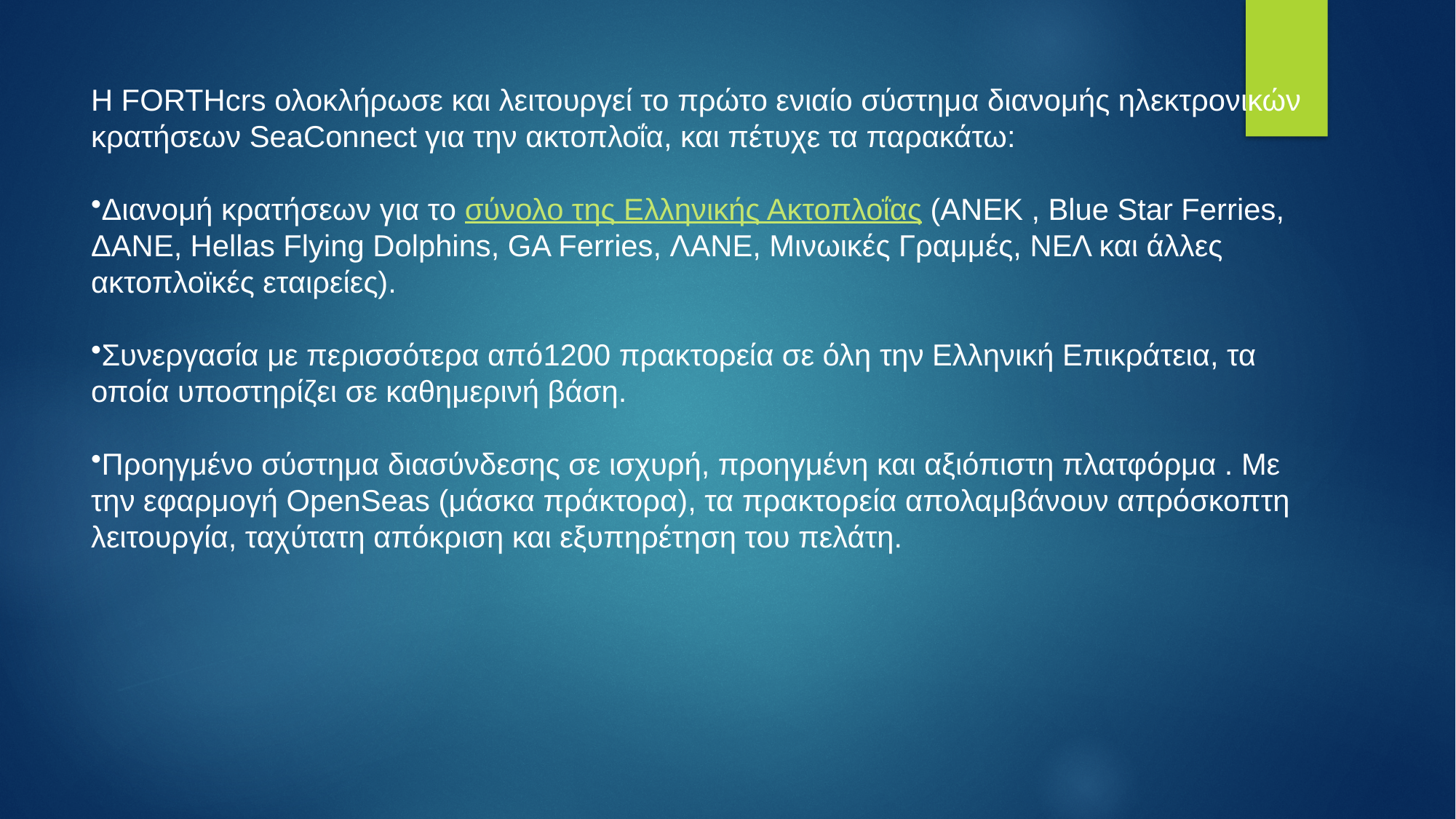

Η FORTHcrs ολοκλήρωσε και λειτουργεί το πρώτο ενιαίο σύστημα διανομής ηλεκτρονικών κρατήσεων SeaConnect για την ακτοπλοΐα, και πέτυχε τα παρακάτω:

Διανομή κρατήσεων για το σύνολο της Ελληνικής Ακτοπλοΐας (ΑΝΕΚ , Blue Star Ferries, ΔΑΝΕ, Hellas Flying Dolphins, GA Ferries, ΛΑΝΕ, Μινωικές Γραμμές, ΝΕΛ και άλλες ακτοπλοϊκές εταιρείες).

Συνεργασία με περισσότερα από1200 πρακτορεία σε όλη την Ελληνική Επικράτεια, τα οποία υποστηρίζει σε καθημερινή βάση.

Προηγμένο σύστημα διασύνδεσης σε ισχυρή, προηγμένη και αξιόπιστη πλατφόρμα . Με την εφαρμογή OpenSeas (μάσκα πράκτορα), τα πρακτορεία απολαμβάνουν απρόσκοπτη λειτουργία, ταχύτατη απόκριση και εξυπηρέτηση του πελάτη.